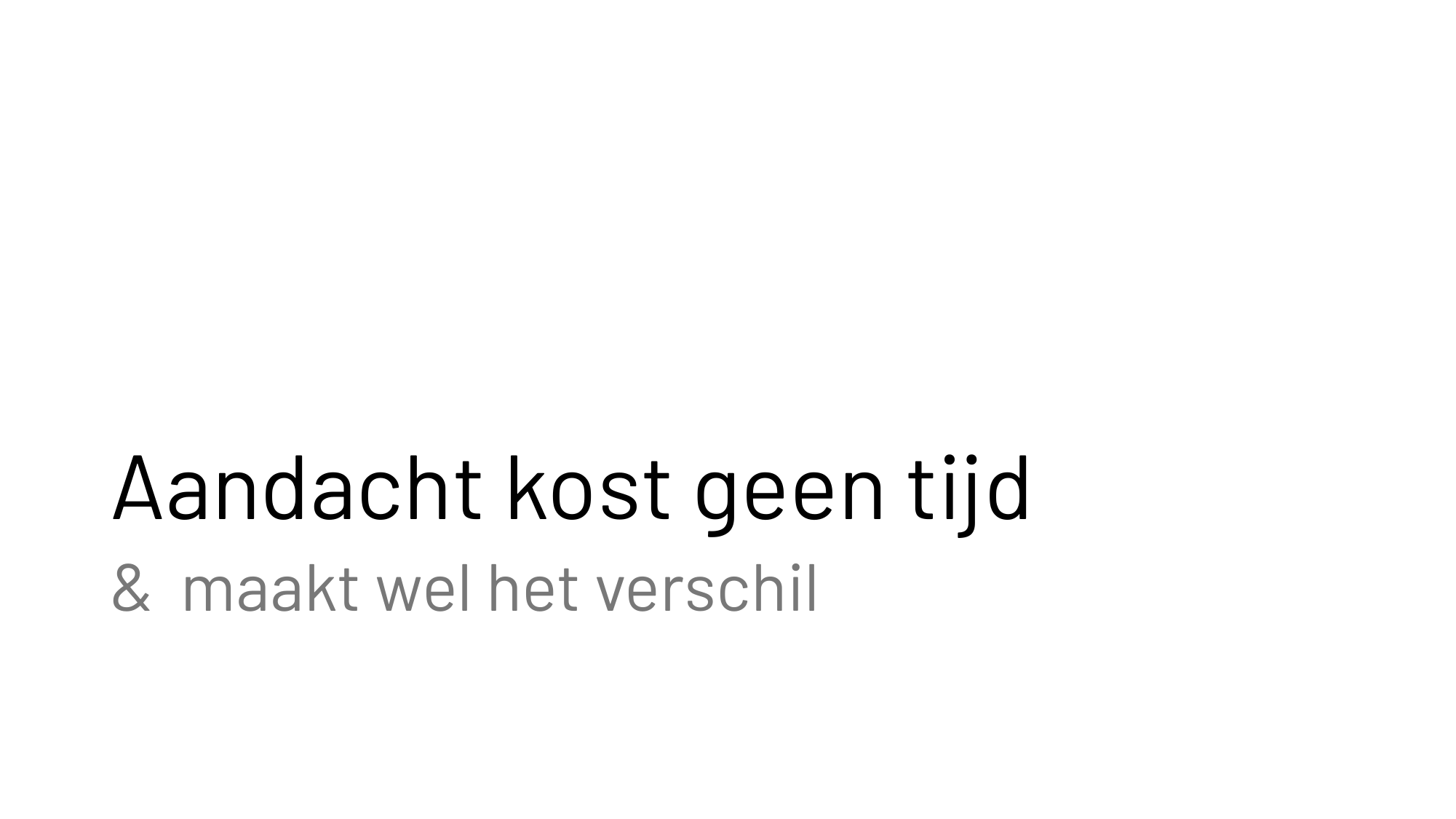

# Aandacht kost geen tijd
&  maakt wel het verschil